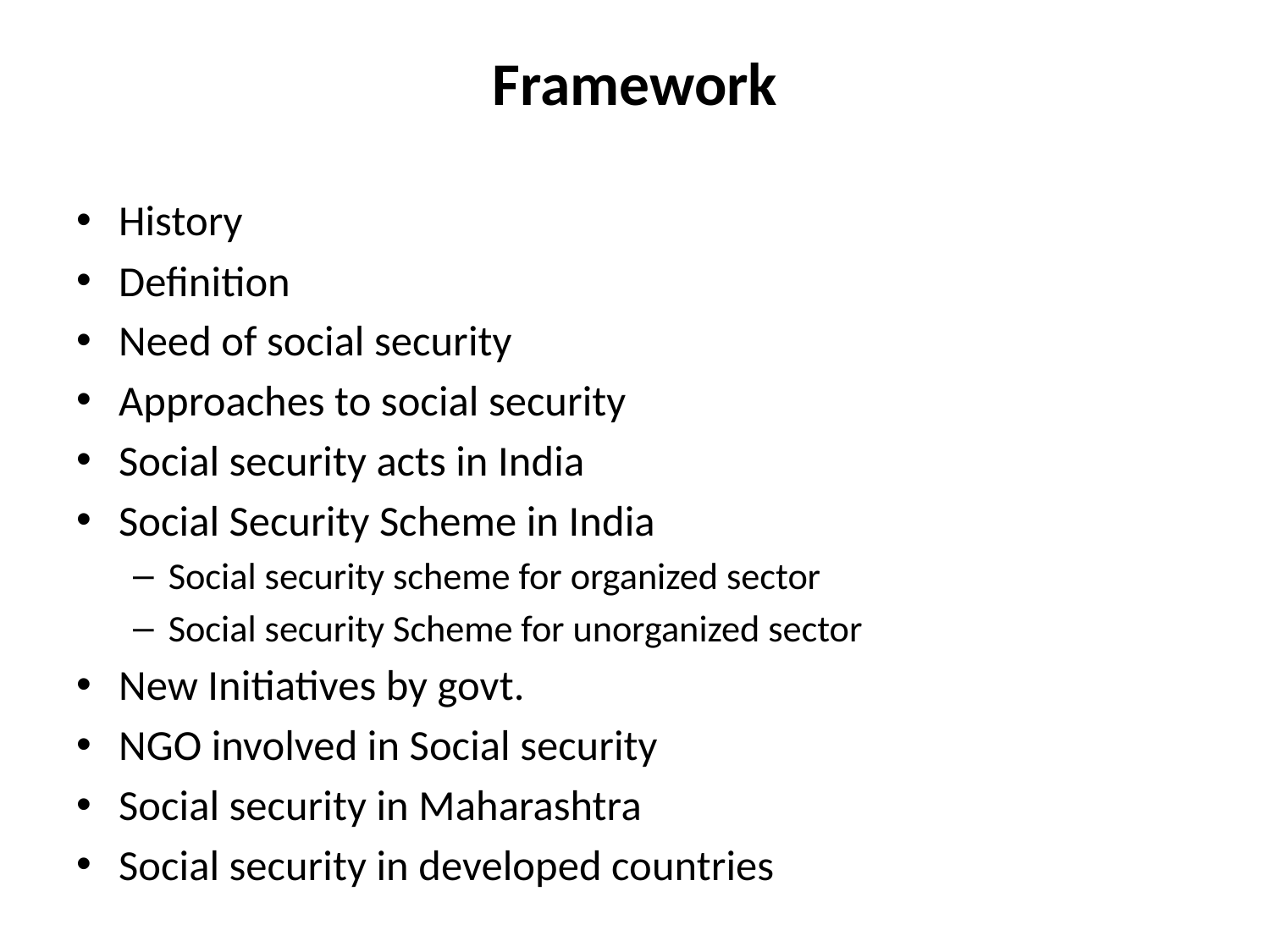

# Framework

History
Definition
Need of social security
Approaches to social security
Social security acts in India
Social Security Scheme in India
Social security scheme for organized sector
Social security Scheme for unorganized sector
New Initiatives by govt.
NGO involved in Social security
Social security in Maharashtra
Social security in developed countries